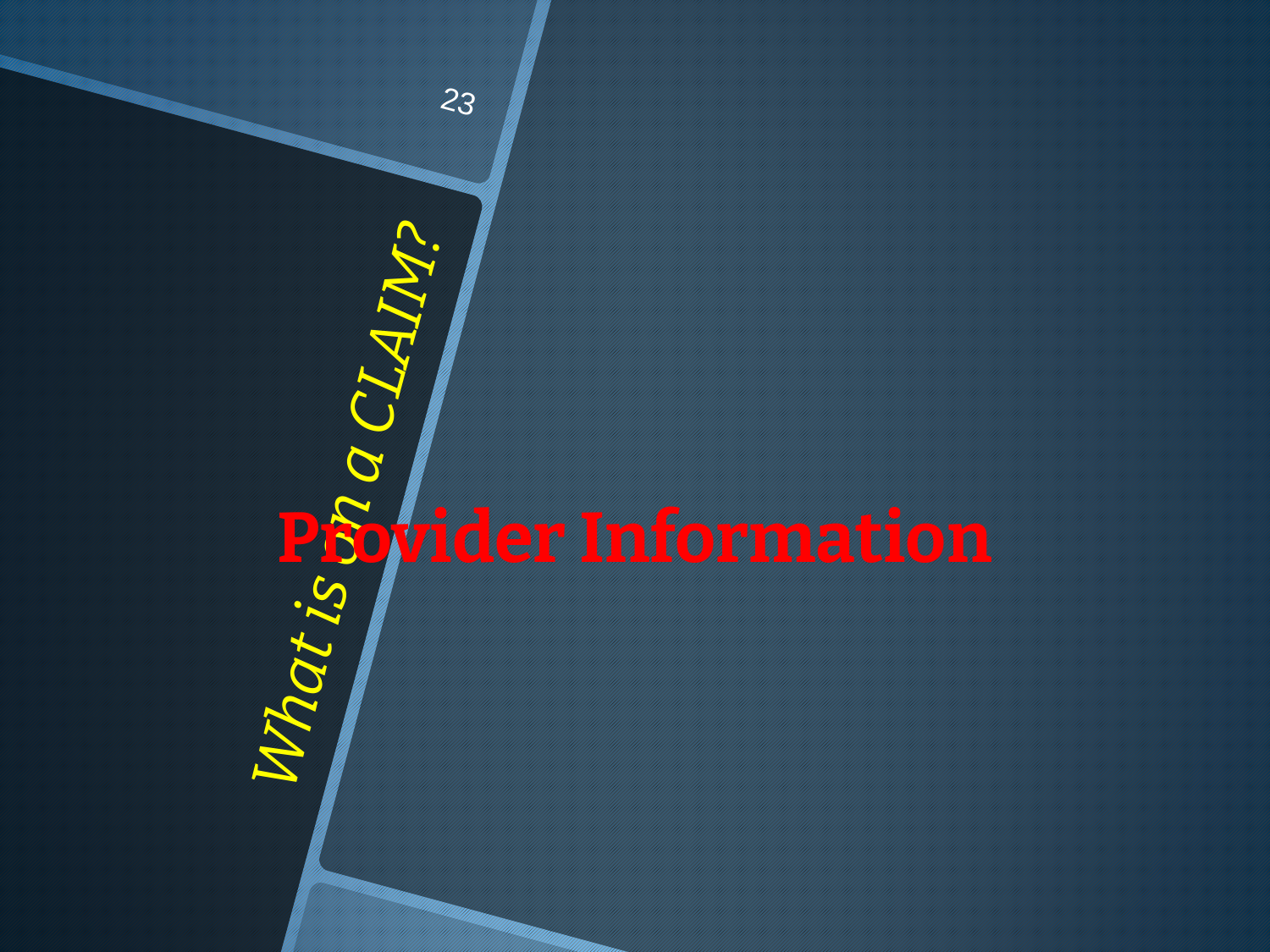

23
Provider Information
# What is on a CLAIM?